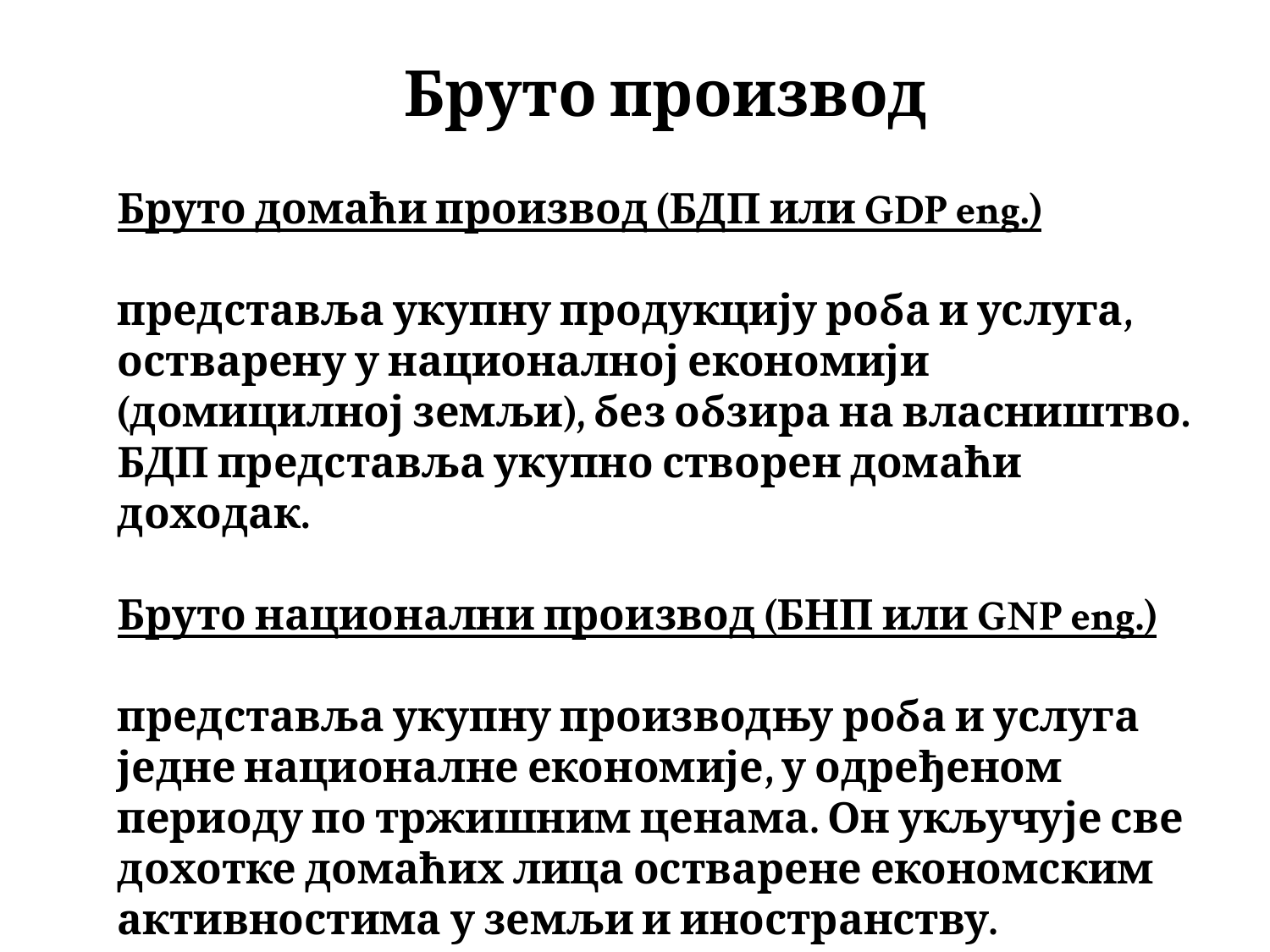

Бруто производ

Бруто домаћи производ (БДП или GDP eng.)

представља укупну продукцију роба и услуга, остварену у националној економији (домицилној земљи), без обзира на власништво. БДП представља укупно створен домаћи доходак.

Бруто национални производ (БНП или GNP eng.)

представља укупну производњу роба и услуга једне националне економије, у одређеном периоду по тржишним ценама. Он укључује све дохотке домаћих лица остварене економским активностима у земљи и иностранству.